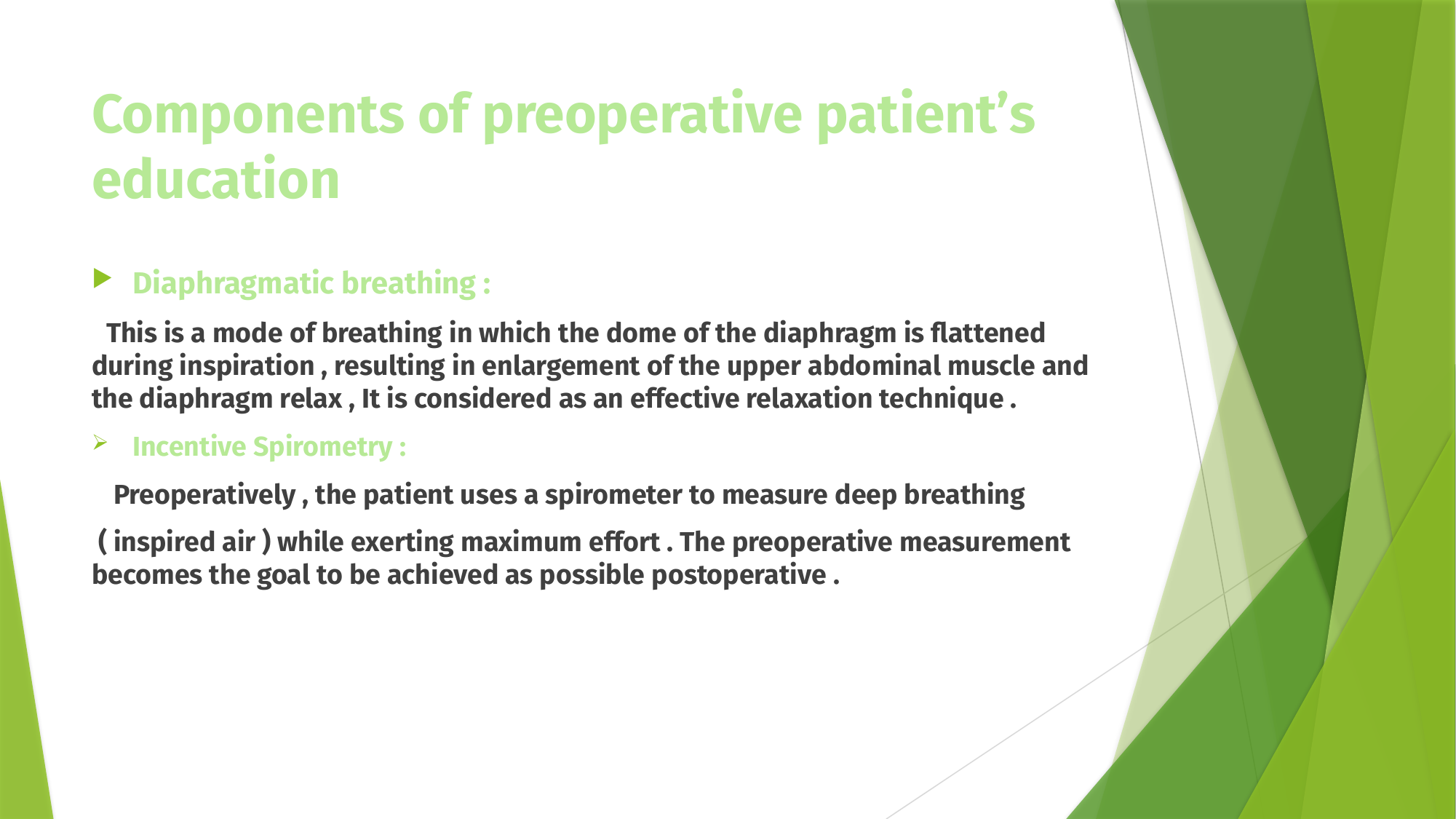

# Components of preoperative patient’s education
Diaphragmatic breathing :
  This is a mode of breathing in which the dome of the diaphragm is flattened during inspiration , resulting in enlargement of the upper abdominal muscle and the diaphragm relax , It is considered as an effective relaxation technique .
Incentive Spirometry :
   Preoperatively , the patient uses a spirometer to measure deep breathing
 ( inspired air ) while exerting maximum effort . The preoperative measurement becomes the goal to be achieved as possible postoperative .